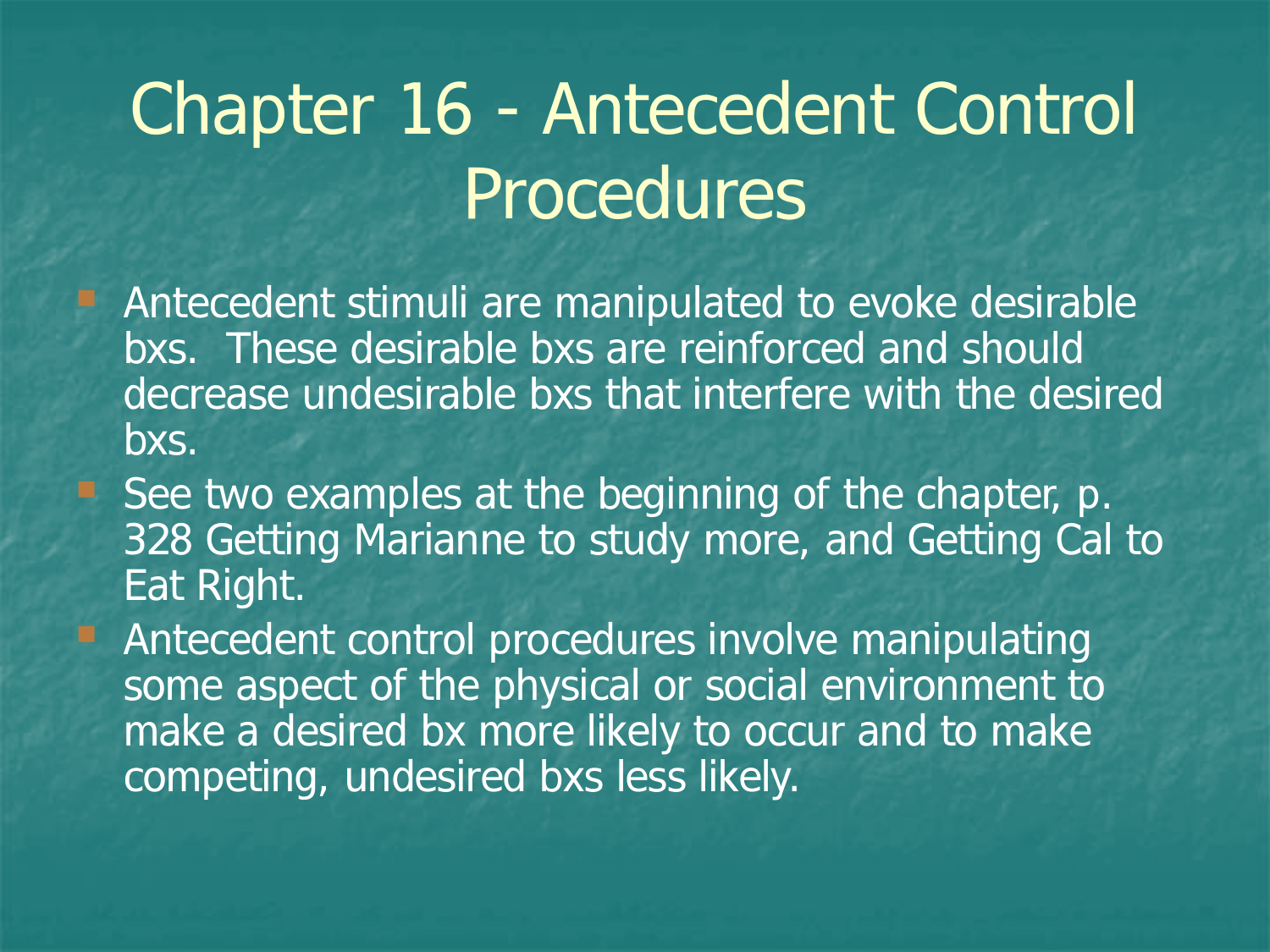

# Chapter 16 - Antecedent Control Procedures
Antecedent stimuli are manipulated to evoke desirable bxs.  These desirable bxs are reinforced and should decrease undesirable bxs that interfere with the desired bxs.
See two examples at the beginning of the chapter, p. 328 Getting Marianne to study more, and Getting Cal to Eat Right.
Antecedent control procedures involve manipulating some aspect of the physical or social environment to make a desired bx more likely to occur and to make competing, undesired bxs less likely.